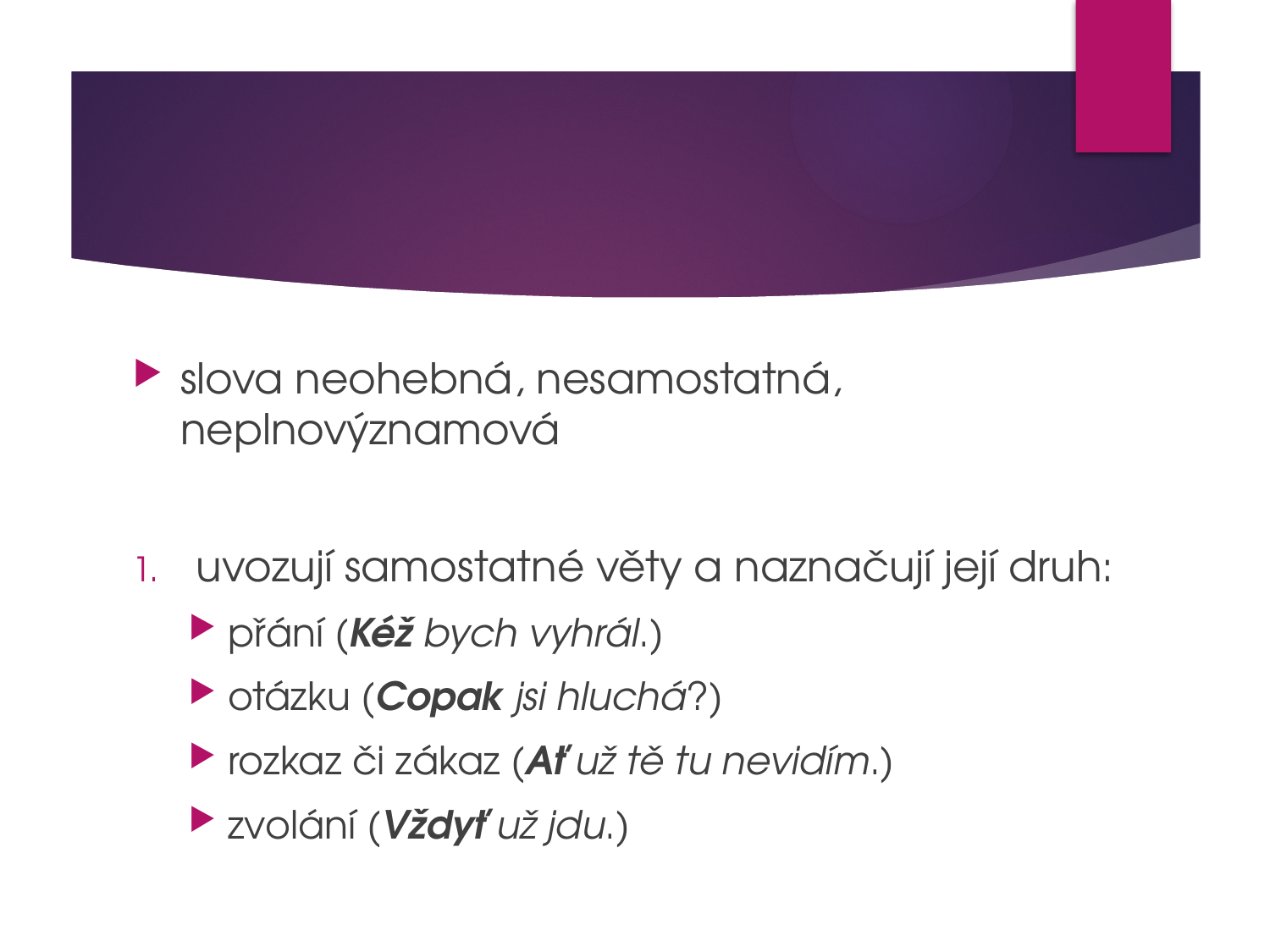

#
slova neohebná, nesamostatná, neplnovýznamová

uvozují samostatné věty a naznačují její druh:
přání (Kéž bych vyhrál.)
otázku (Copak jsi hluchá?)
rozkaz či zákaz (Ať už tě tu nevidím.)
zvolání (Vždyť už jdu.)